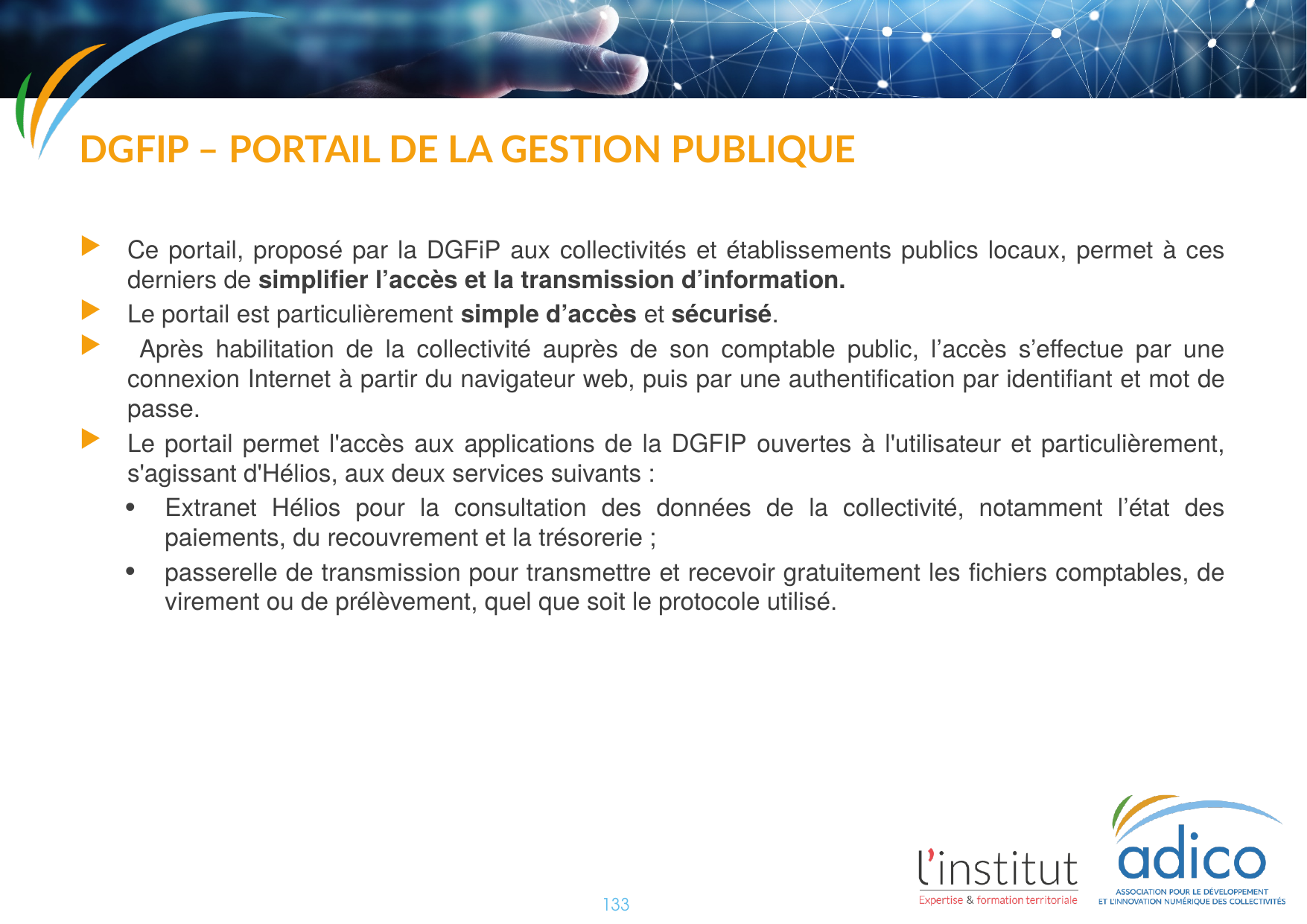

# DGFIP – PORTAIL DE LA GESTION PUBLIQUE
Ce portail, proposé par la DGFiP aux collectivités et établissements publics locaux, permet à ces derniers de simplifier l’accès et la transmission d’information.
Le portail est particulièrement simple d’accès et sécurisé.
 Après habilitation de la collectivité auprès de son comptable public, l’accès s’effectue par une connexion Internet à partir du navigateur web, puis par une authentification par identifiant et mot de passe.
Le portail permet l'accès aux applications de la DGFIP ouvertes à l'utilisateur et particulièrement, s'agissant d'Hélios, aux deux services suivants :
Extranet Hélios pour la consultation des données de la collectivité, notamment l’état des paiements, du recouvrement et la trésorerie ;
passerelle de transmission pour transmettre et recevoir gratuitement les fichiers comptables, de virement ou de prélèvement, quel que soit le protocole utilisé.